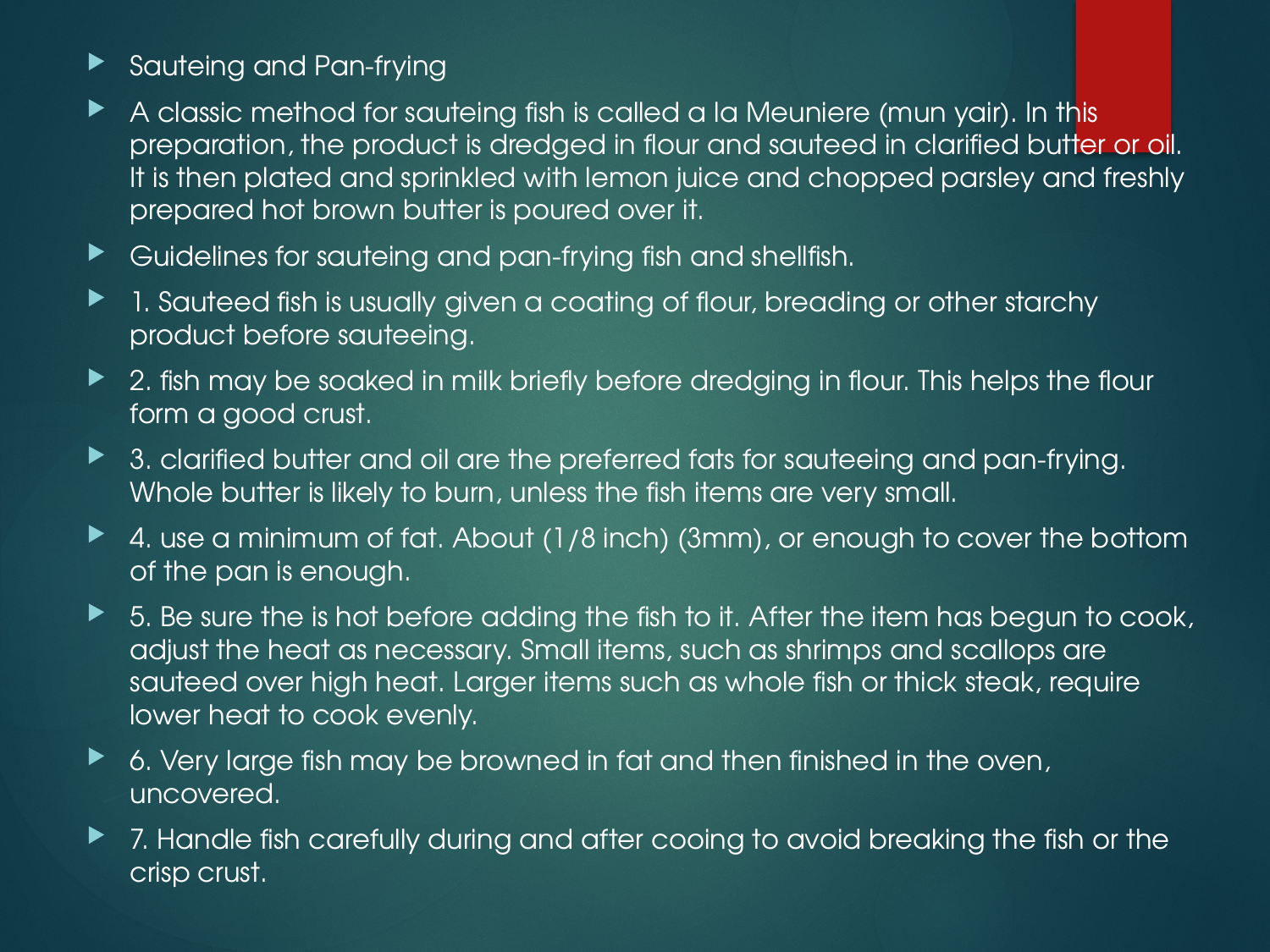

Sauteing and Pan-frying
A classic method for sauteing fish is called a la Meuniere (mun yair). In this preparation, the product is dredged in flour and sauteed in clarified butter or oil. It is then plated and sprinkled with lemon juice and chopped parsley and freshly prepared hot brown butter is poured over it.
Guidelines for sauteing and pan-frying fish and shellfish.
1. Sauteed fish is usually given a coating of flour, breading or other starchy product before sauteeing.
2. fish may be soaked in milk briefly before dredging in flour. This helps the flour form a good crust.
3. clarified butter and oil are the preferred fats for sauteeing and pan-frying. Whole butter is likely to burn, unless the fish items are very small.
4. use a minimum of fat. About (1/8 inch) (3mm), or enough to cover the bottom of the pan is enough.
5. Be sure the is hot before adding the fish to it. After the item has begun to cook, adjust the heat as necessary. Small items, such as shrimps and scallops are sauteed over high heat. Larger items such as whole fish or thick steak, require lower heat to cook evenly.
6. Very large fish may be browned in fat and then finished in the oven, uncovered.
7. Handle fish carefully during and after cooing to avoid breaking the fish or the crisp crust.